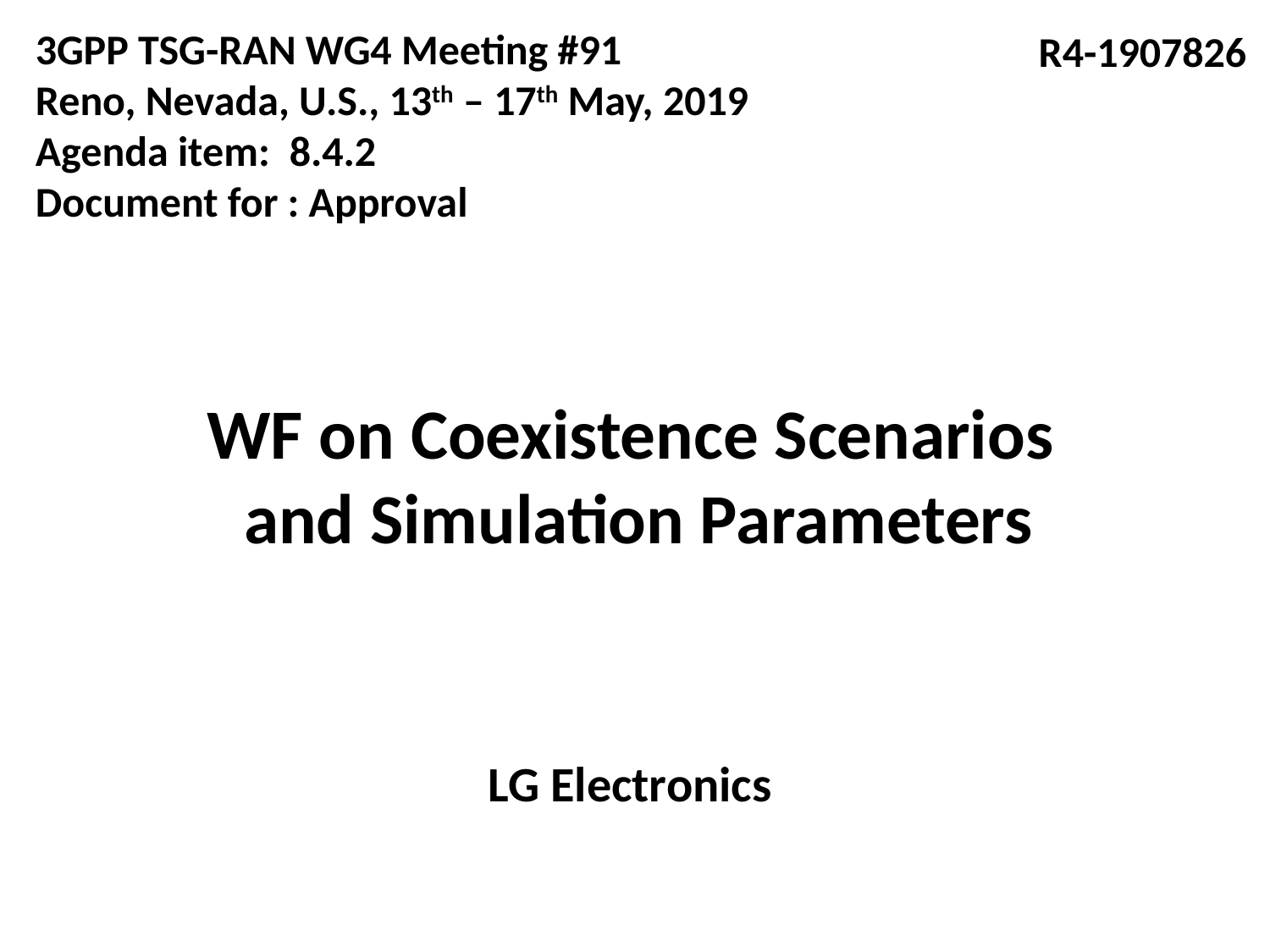

3GPP TSG-RAN WG4 Meeting #91
Reno, Nevada, U.S., 13th – 17th May, 2019
Agenda item:	8.4.2
Document for : Approval
R4-1907826
WF on Coexistence Scenarios
and Simulation Parameters
LG Electronics